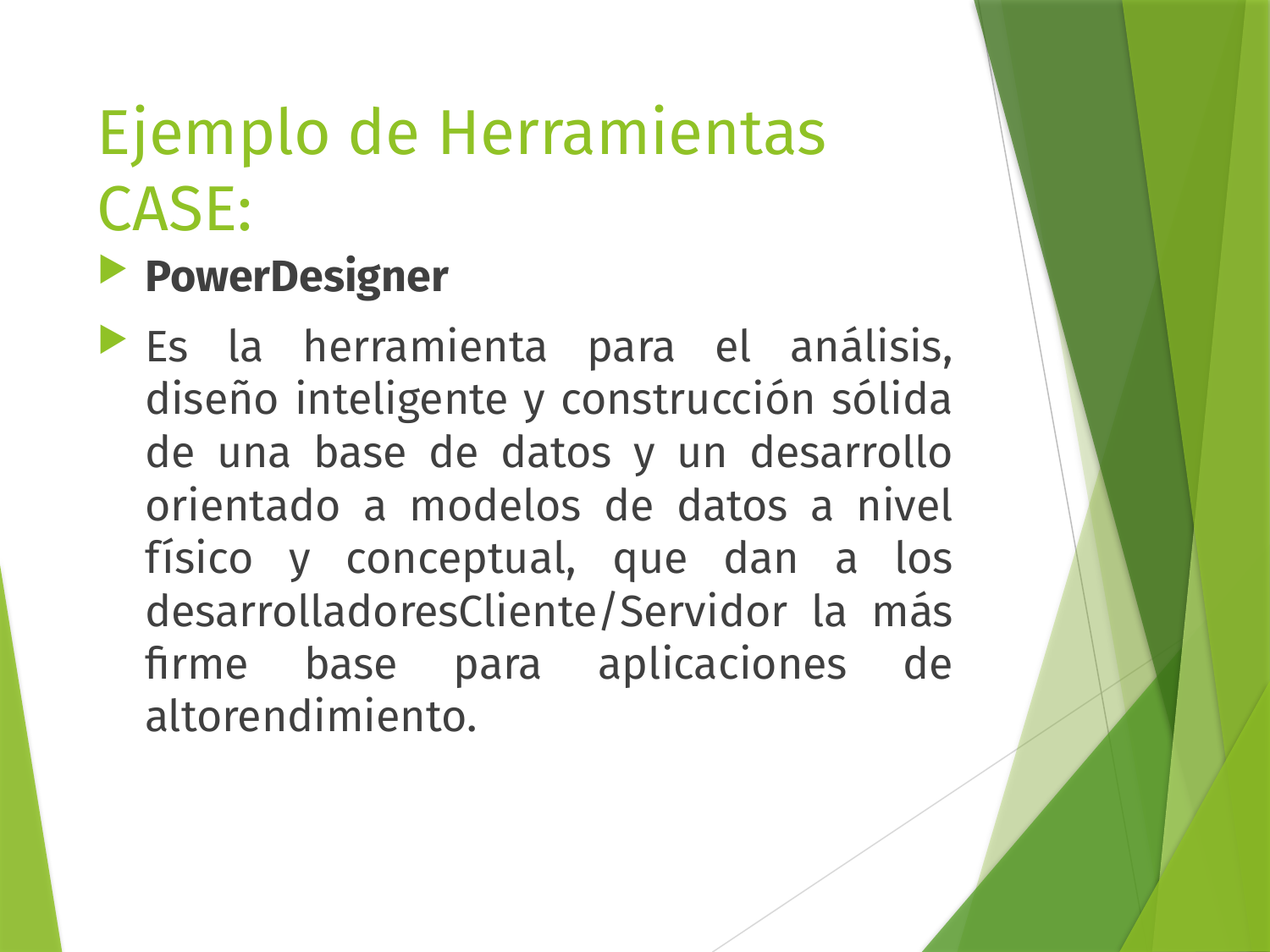

# Ejemplo de Herramientas CASE:
PowerDesigner
Es la herramienta para el análisis, diseño inteligente y construcción sólida de una base de datos y un desarrollo orientado a modelos de datos a nivel físico y conceptual, que dan a los desarrolladoresCliente/Servidor la más firme base para aplicaciones de altorendimiento.